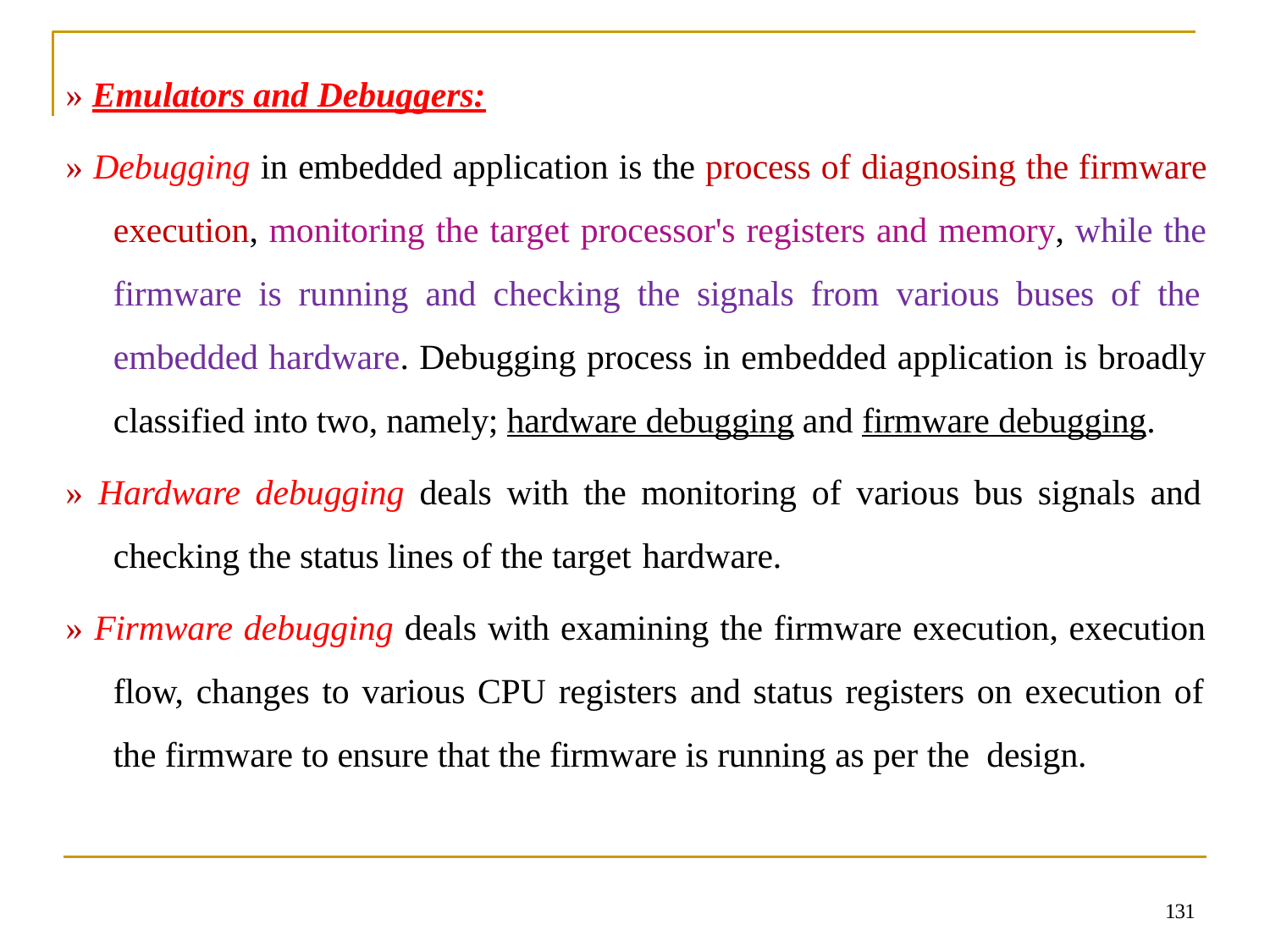

» Emulators and Debuggers:
» Debugging in embedded application is the process of diagnosing the firmware  execution, monitoring the target processor's registers and memory, while the  firmware is running and checking the signals from various buses of the  embedded hardware. Debugging process in embedded application is broadly  classified into two, namely; hardware debugging and firmware debugging.
» Hardware debugging deals with the monitoring of various bus signals and  checking the status lines of the target hardware.
» Firmware debugging deals with examining the firmware execution, execution  flow, changes to various CPU registers and status registers on execution of  the firmware to ensure that the firmware is running as per the design.
131